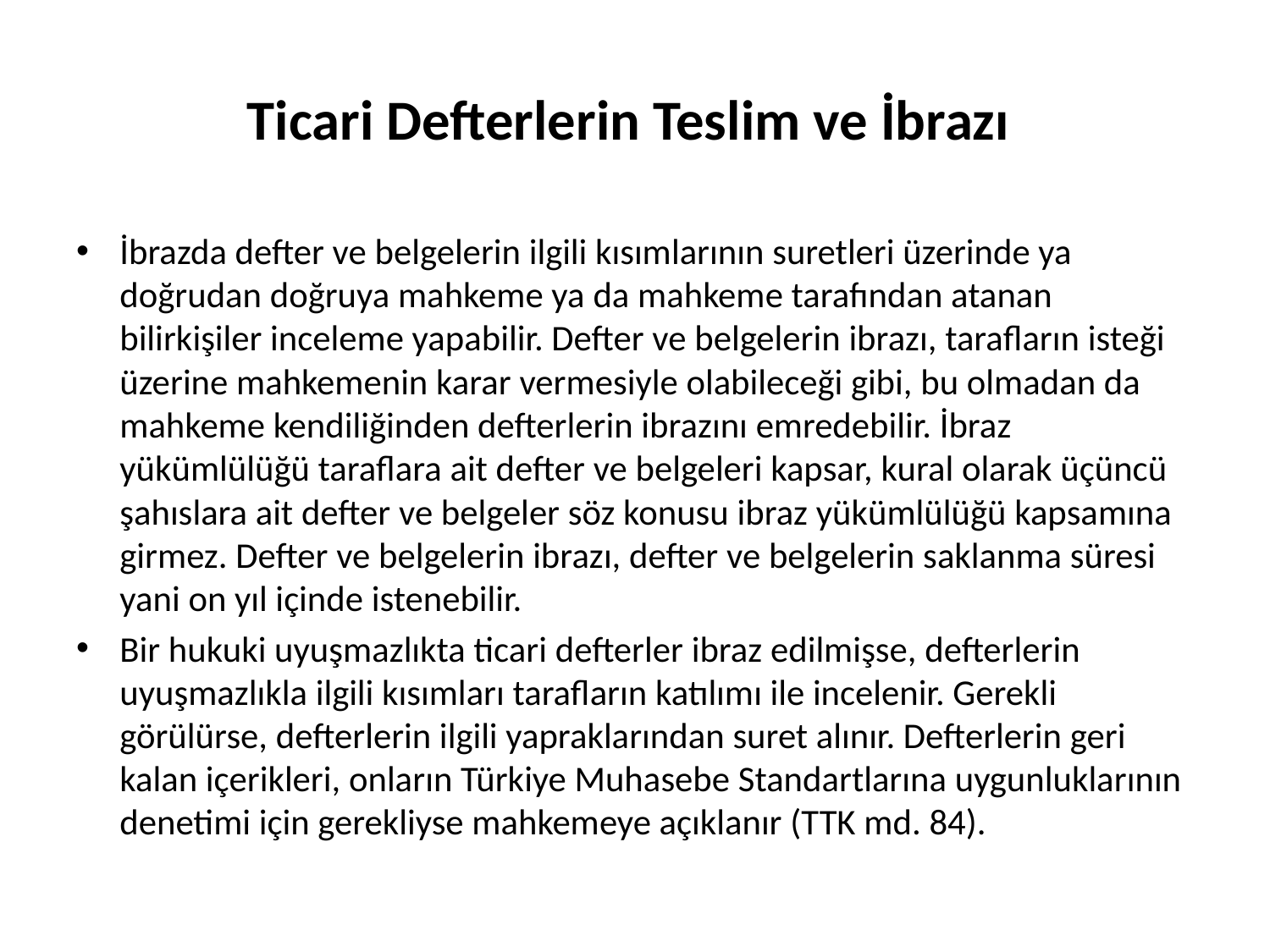

# Ticari Defterlerin Teslim ve İbrazı
İbrazda defter ve belgelerin ilgili kısımlarının suretleri üzerinde ya doğrudan doğruya mahkeme ya da mahkeme tarafından atanan bilirkişiler inceleme yapabilir. Defter ve belgelerin ibrazı, tarafların isteği üzerine mahkemenin karar vermesiyle olabileceği gibi, bu olmadan da mahkeme kendiliğinden defterlerin ibrazını emredebilir. İbraz yükümlülüğü taraflara ait defter ve belgeleri kapsar, kural olarak üçüncü şahıslara ait defter ve belgeler söz konusu ibraz yükümlülüğü kapsamına girmez. Defter ve belgelerin ibrazı, defter ve belgelerin saklanma süresi yani on yıl içinde istenebilir.
Bir hukuki uyuşmazlıkta ticari defterler ibraz edilmişse, defterlerin uyuşmazlıkla ilgili kısımları tarafların katılımı ile incelenir. Gerekli görülürse, defterlerin ilgili yapraklarından suret alınır. Defterlerin geri kalan içerikleri, onların Türkiye Muhasebe Standartlarına uygunluklarının denetimi için gerekliyse mahkemeye açıklanır (TTK md. 84).